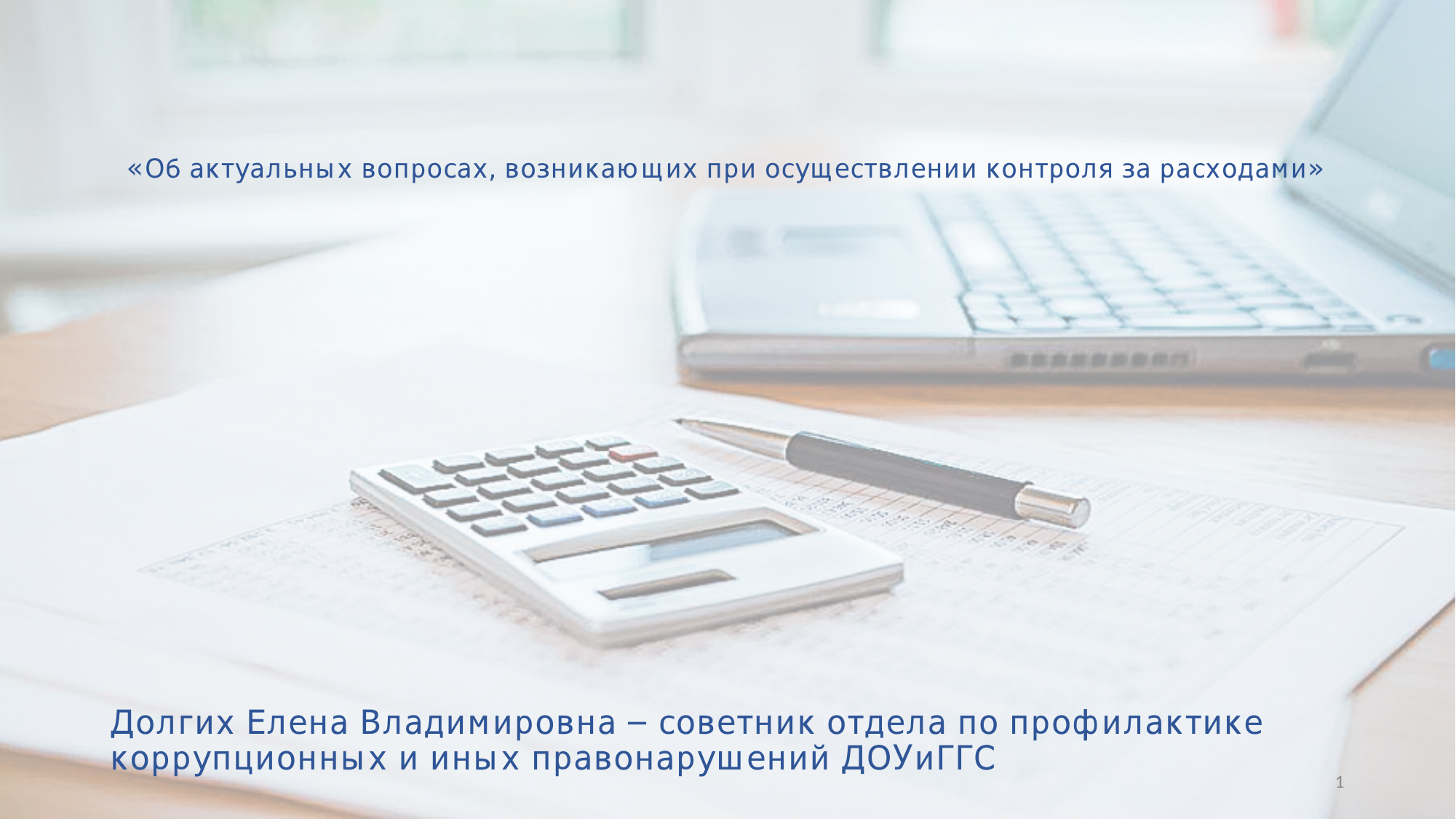

# «Об актуальных вопросах, возникающих при осуществлении контроля за расходами»

Долгих Елена Владимировна – советник отдела по профилактике коррупционных и иных правонарушений ДОУиГГС
1